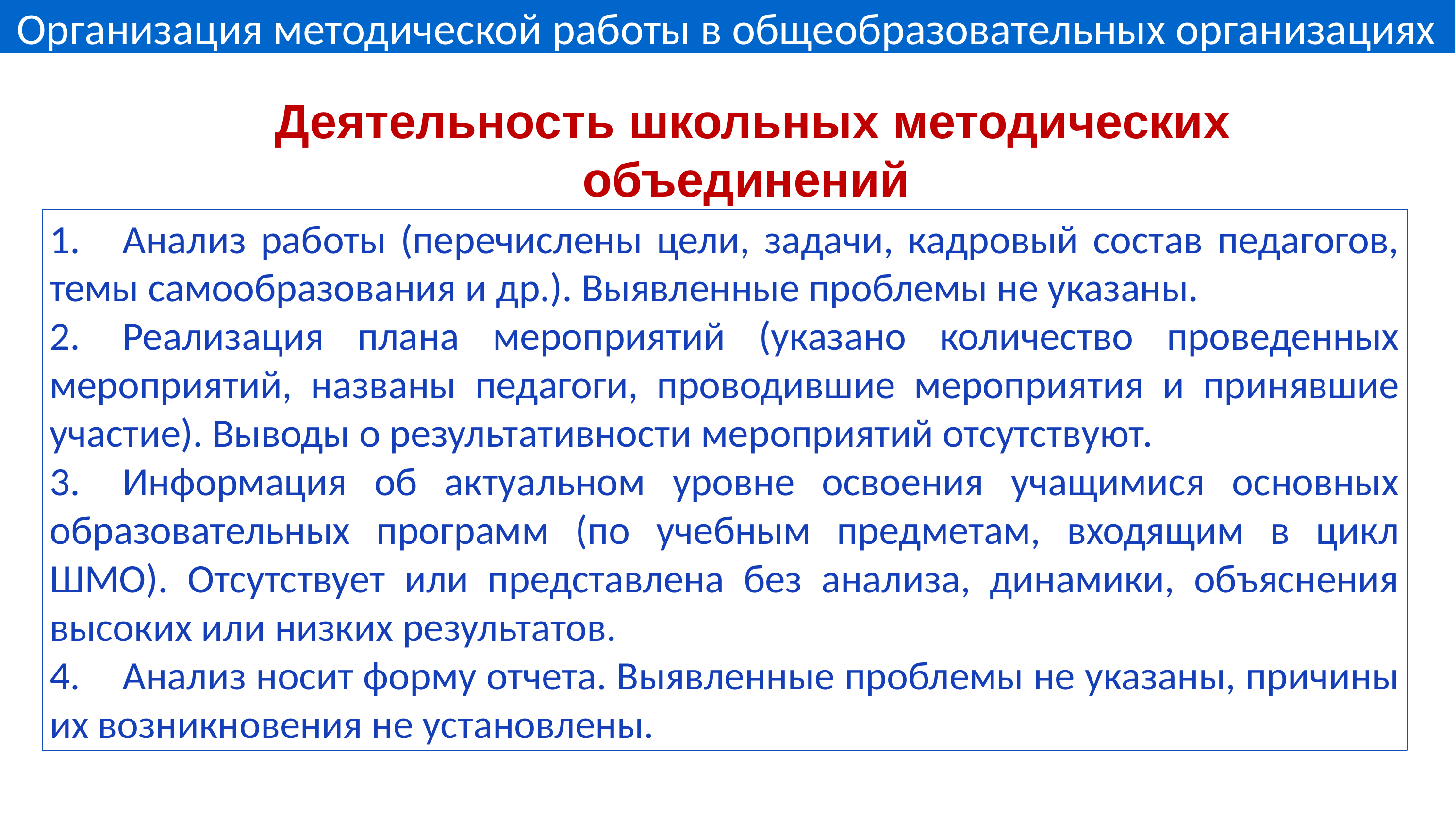

Организация методической работы в общеобразовательных организациях
 Деятельность школьных методических объединений
1.	Анализ работы (перечислены цели, задачи, кадровый состав педагогов, темы самообразования и др.). Выявленные проблемы не указаны.
2.	Реализация плана мероприятий (указано количество проведенных мероприятий, названы педагоги, проводившие мероприятия и принявшие участие). Выводы о результативности мероприятий отсутствуют.
3.	Информация об актуальном уровне освоения учащимися основных образовательных программ (по учебным предметам, входящим в цикл ШМО). Отсутствует или представлена без анализа, динамики, объяснения высоких или низких результатов.
4.	Анализ носит форму отчета. Выявленные проблемы не указаны, причины их возникновения не установлены.